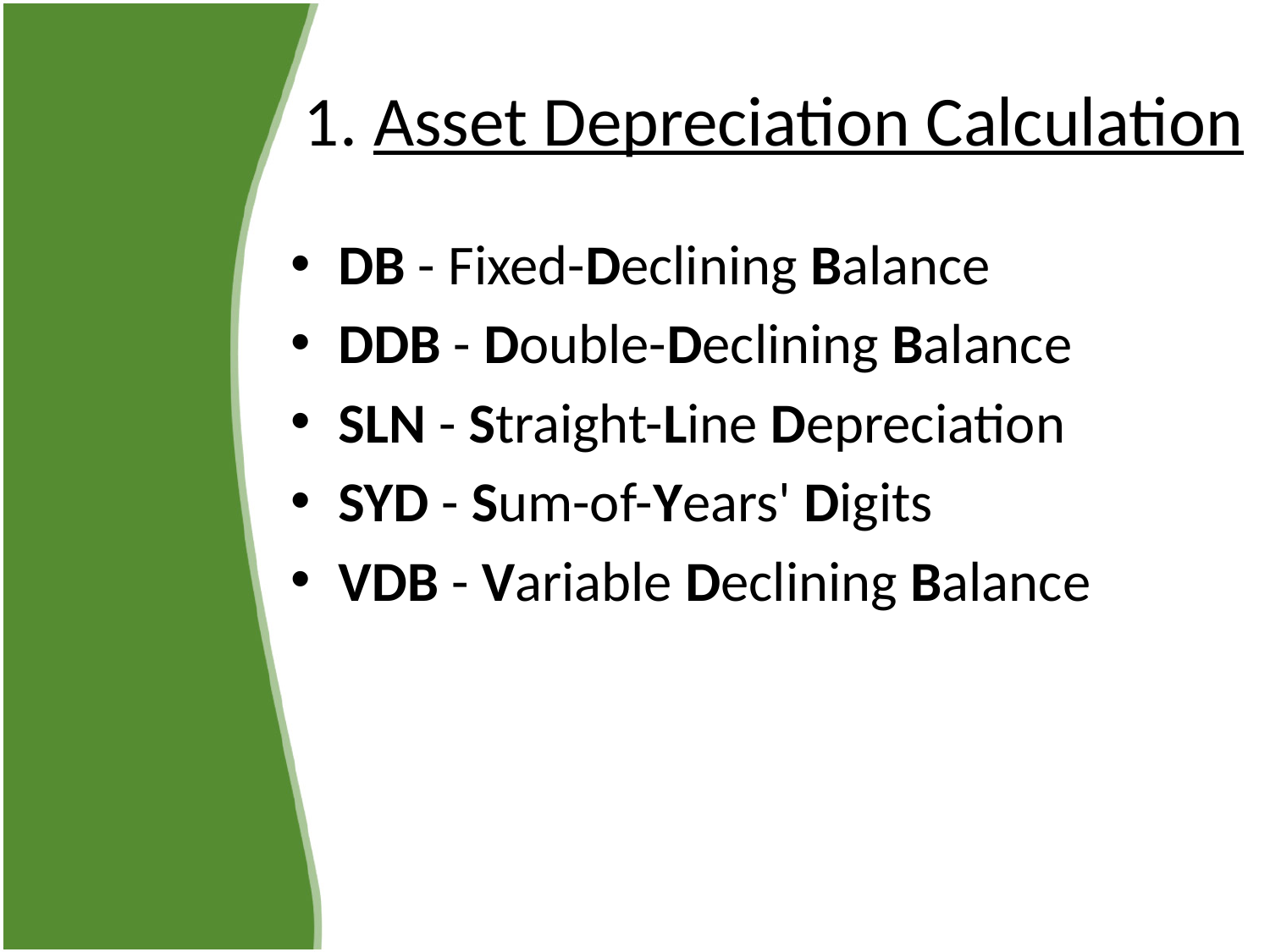

# 1. Asset Depreciation Calculation
DB - Fixed-Declining Balance
DDB - Double-Declining Balance
SLN - Straight-Line Depreciation
SYD - Sum-of-Years' Digits
VDB - Variable Declining Balance